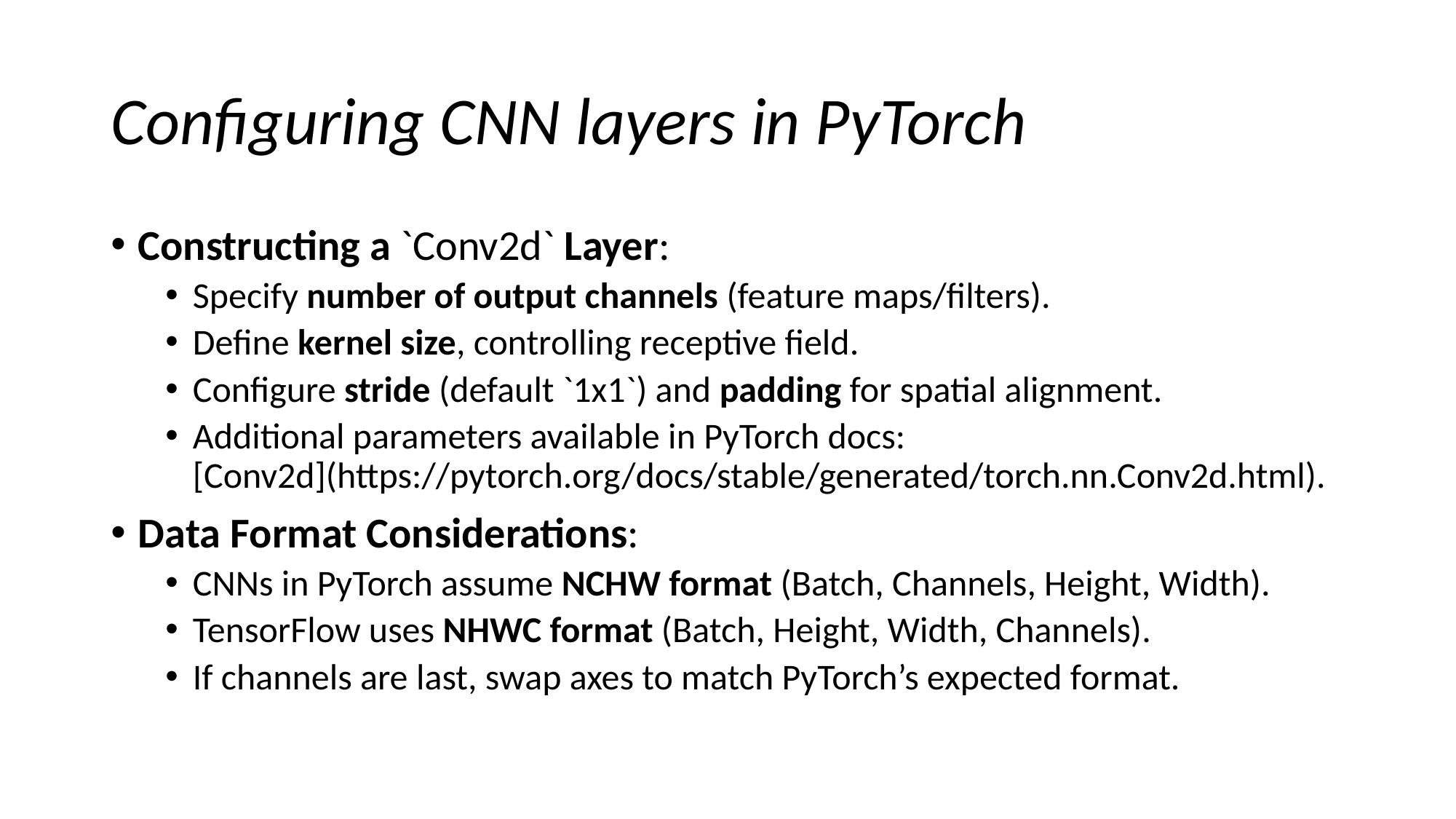

# Configuring CNN layers in PyTorch
Constructing a `Conv2d` Layer:
Specify number of output channels (feature maps/filters).
Define kernel size, controlling receptive field.
Configure stride (default `1x1`) and padding for spatial alignment.
Additional parameters available in PyTorch docs: [Conv2d](https://pytorch.org/docs/stable/generated/torch.nn.Conv2d.html).
Data Format Considerations:
CNNs in PyTorch assume NCHW format (Batch, Channels, Height, Width).
TensorFlow uses NHWC format (Batch, Height, Width, Channels).
If channels are last, swap axes to match PyTorch’s expected format.